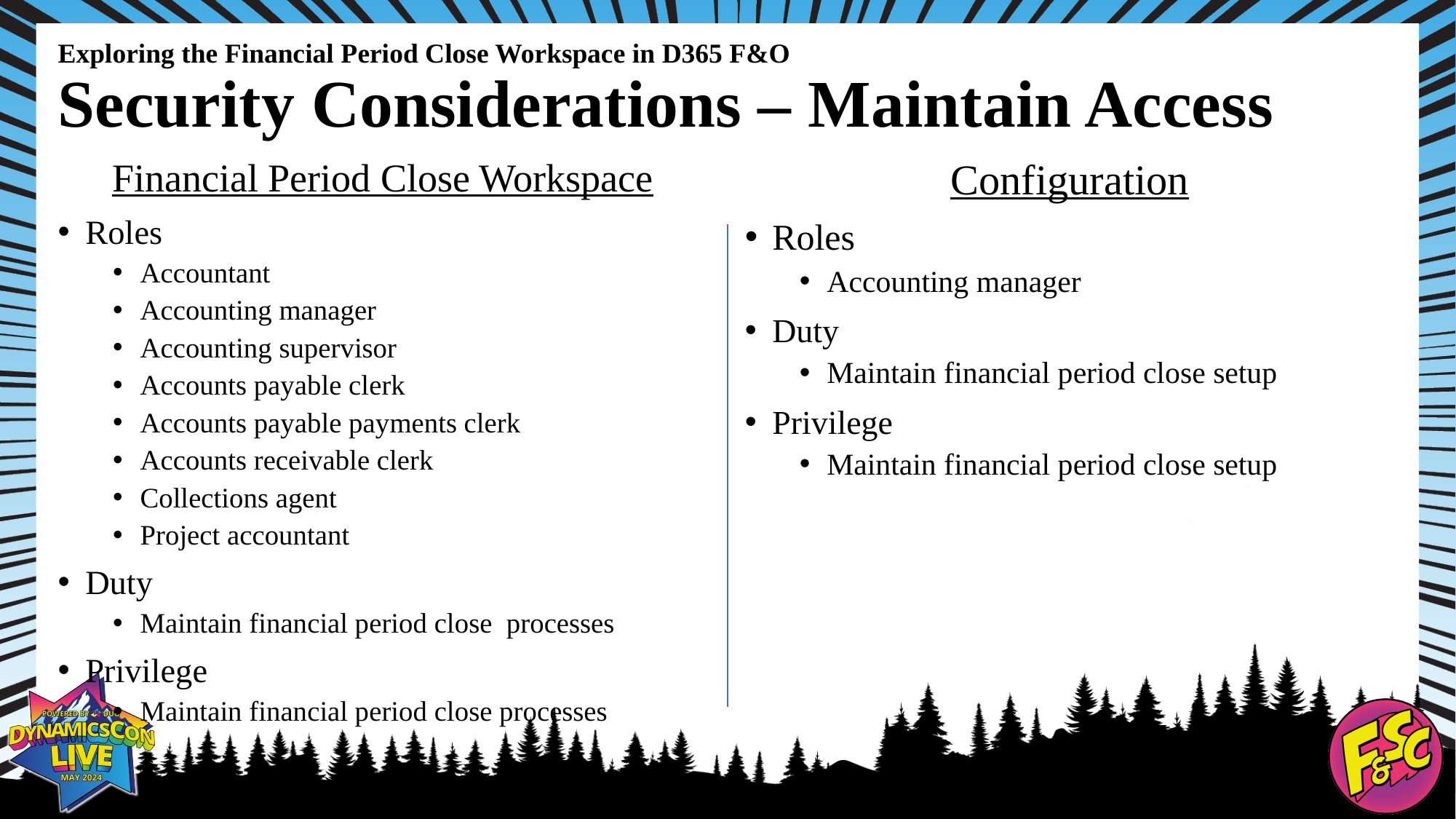

# Exploring the Financial Period Close Workspace in D365 F&O Security Considerations – Maintain Access
Configuration
Roles
Accounting manager
Duty
Maintain financial period close setup
Privilege
Maintain financial period close setup
Financial Period Close Workspace
Roles
Accountant
Accounting manager
Accounting supervisor
Accounts payable clerk
Accounts payable payments clerk
Accounts receivable clerk
Collections agent
Project accountant
Duty
Maintain financial period close  processes
Privilege
Maintain financial period close processes